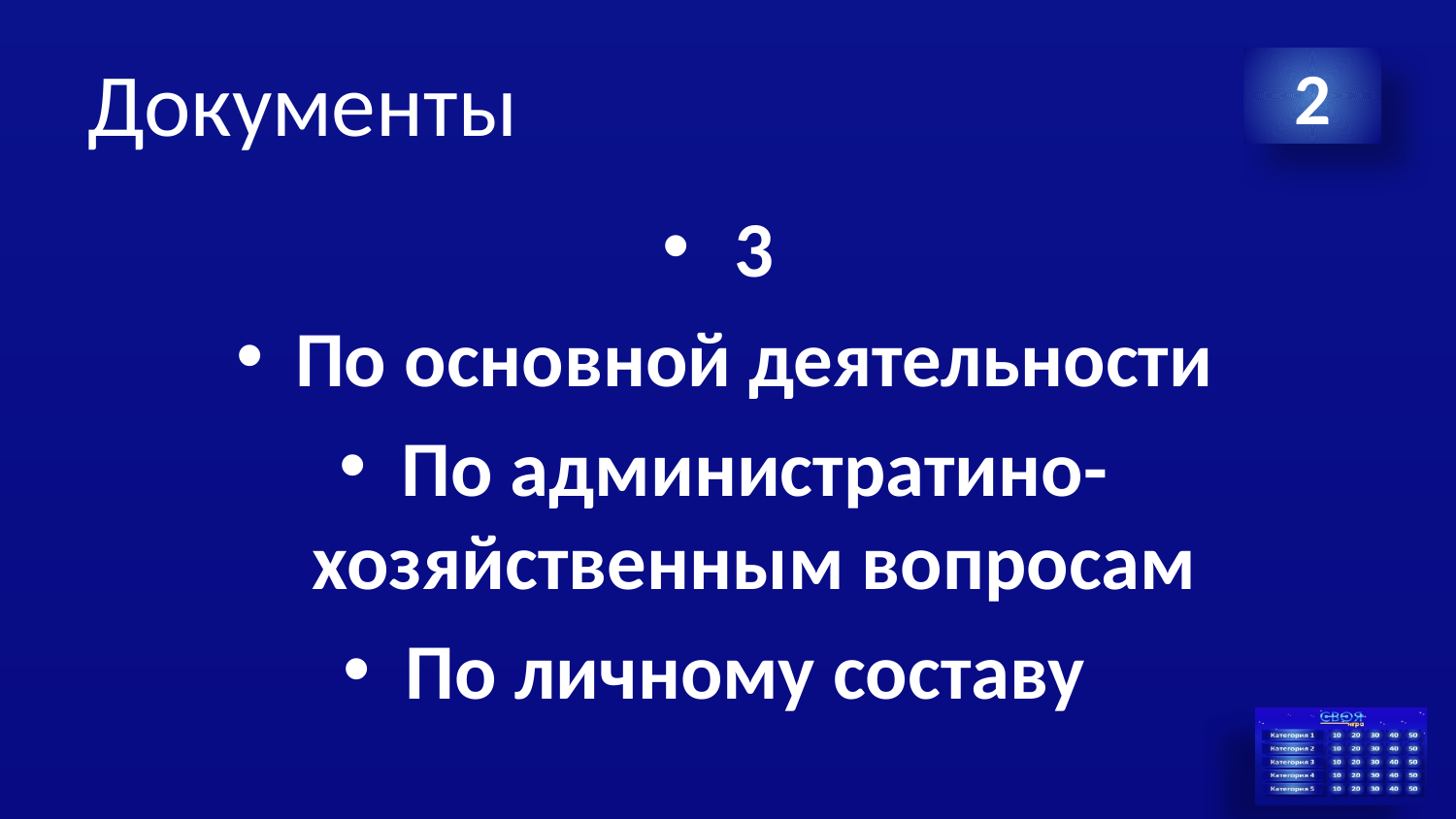

# Документы
2
3
По основной деятельности
По администратино-хозяйственным вопросам
По личному составу